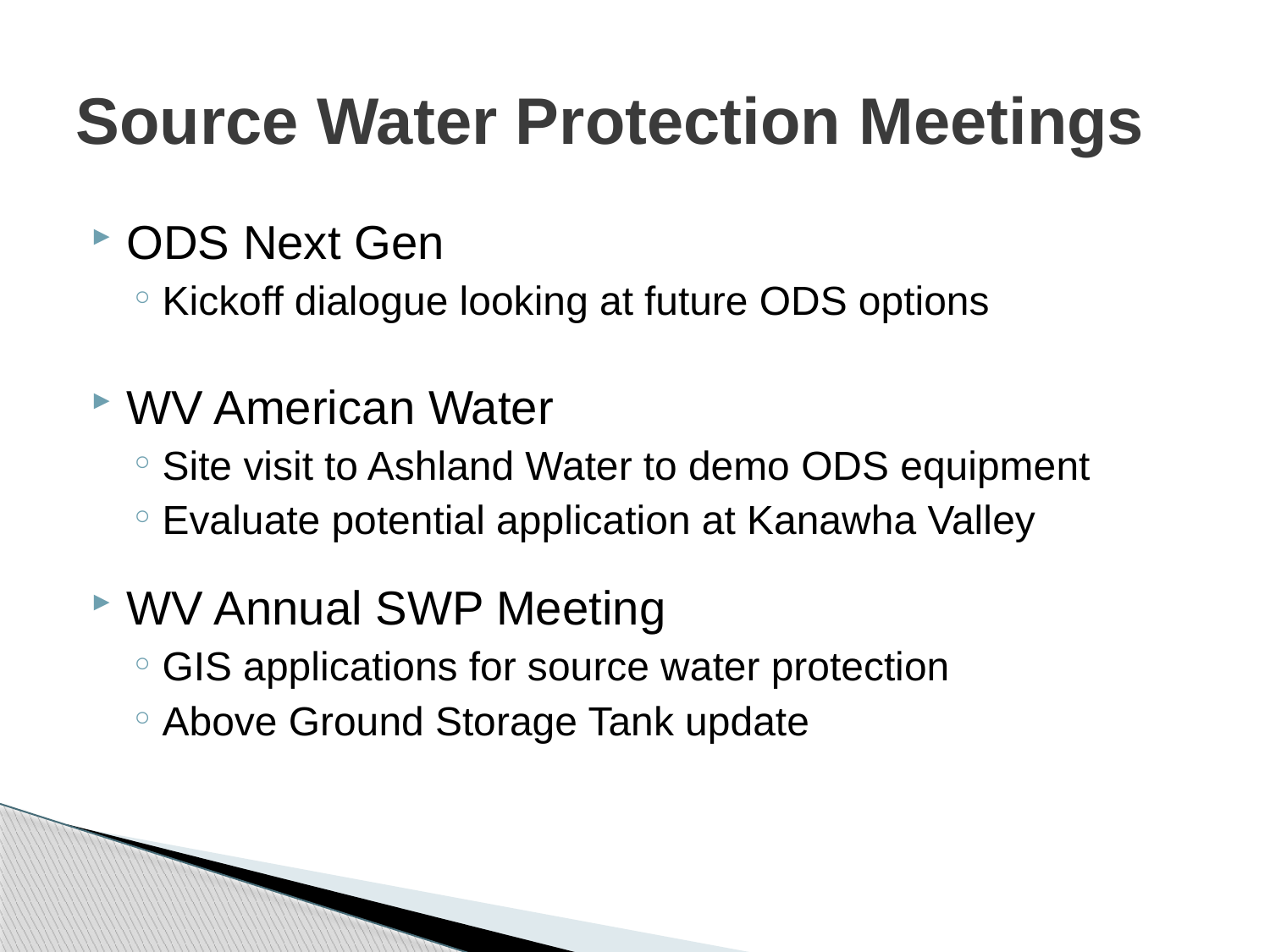

# Source Water Protection Meetings
ODS Next Gen
Kickoff dialogue looking at future ODS options

WV American Water
Site visit to Ashland Water to demo ODS equipment
Evaluate potential application at Kanawha Valley

WV Annual SWP Meeting
GIS applications for source water protection
Above Ground Storage Tank update